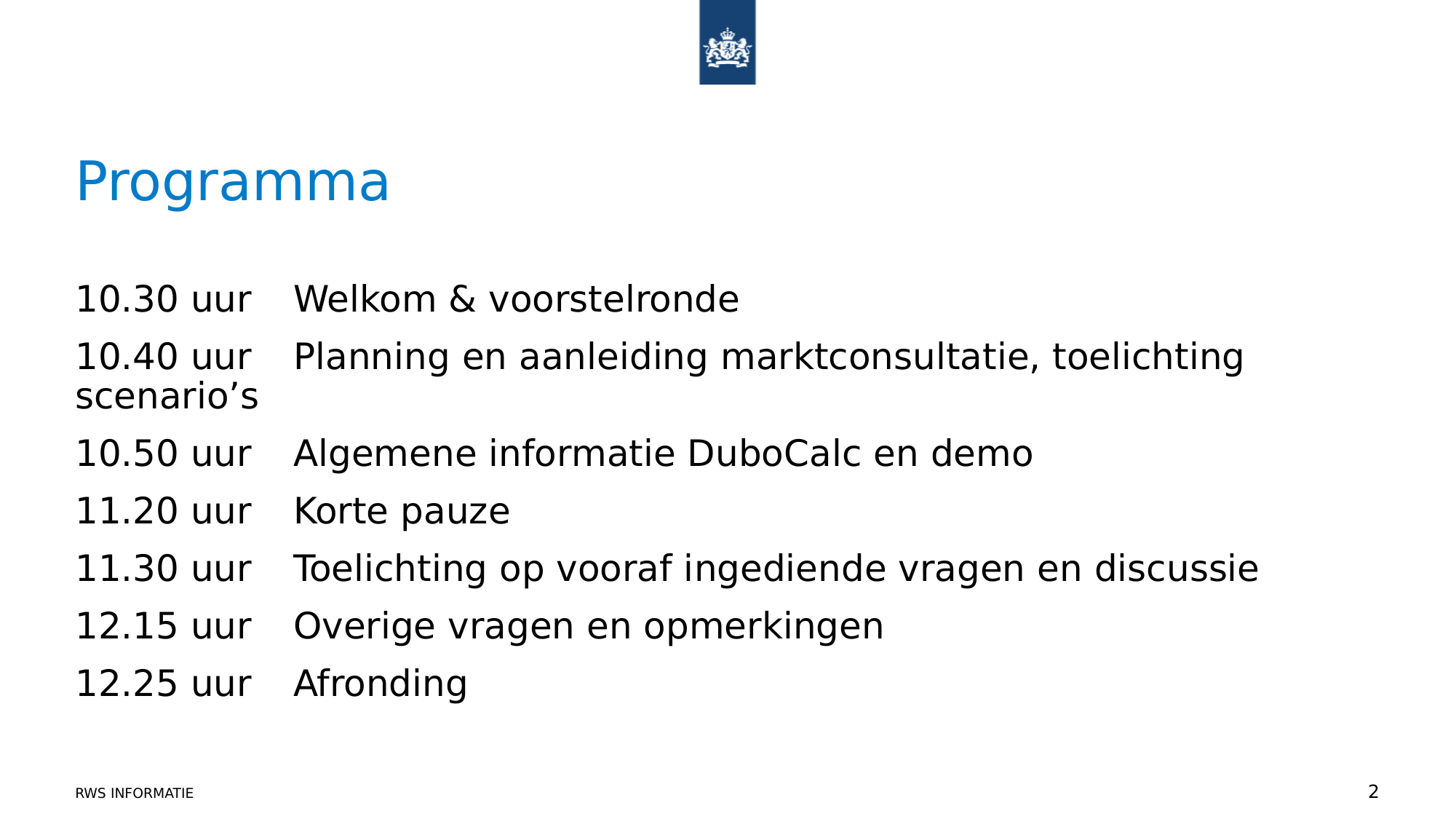

# Programma
10.30 uur	Welkom & voorstelronde
10.40 uur	Planning en aanleiding marktconsultatie, toelichting scenario’s
10.50 uur	Algemene informatie DuboCalc en demo
11.20 uur	Korte pauze
11.30 uur	Toelichting op vooraf ingediende vragen en discussie
12.15 uur	Overige vragen en opmerkingen
12.25 uur	Afronding

RWS INFORMATIE
2